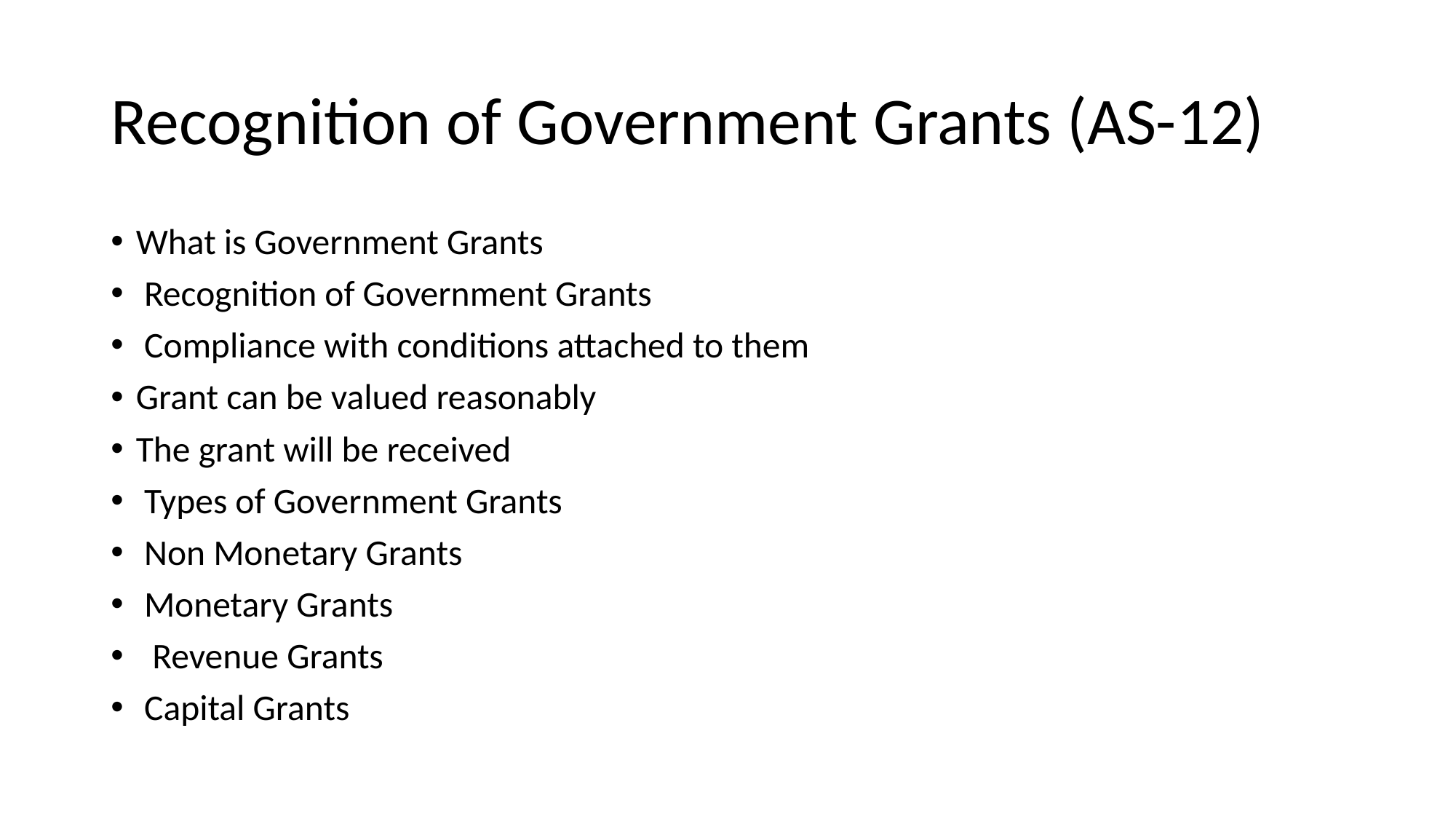

# Recognition of Government Grants (AS-12)
What is Government Grants
 Recognition of Government Grants
 Compliance with conditions attached to them
Grant can be valued reasonably
The grant will be received
 Types of Government Grants
 Non Monetary Grants
 Monetary Grants
  Revenue Grants
 Capital Grants